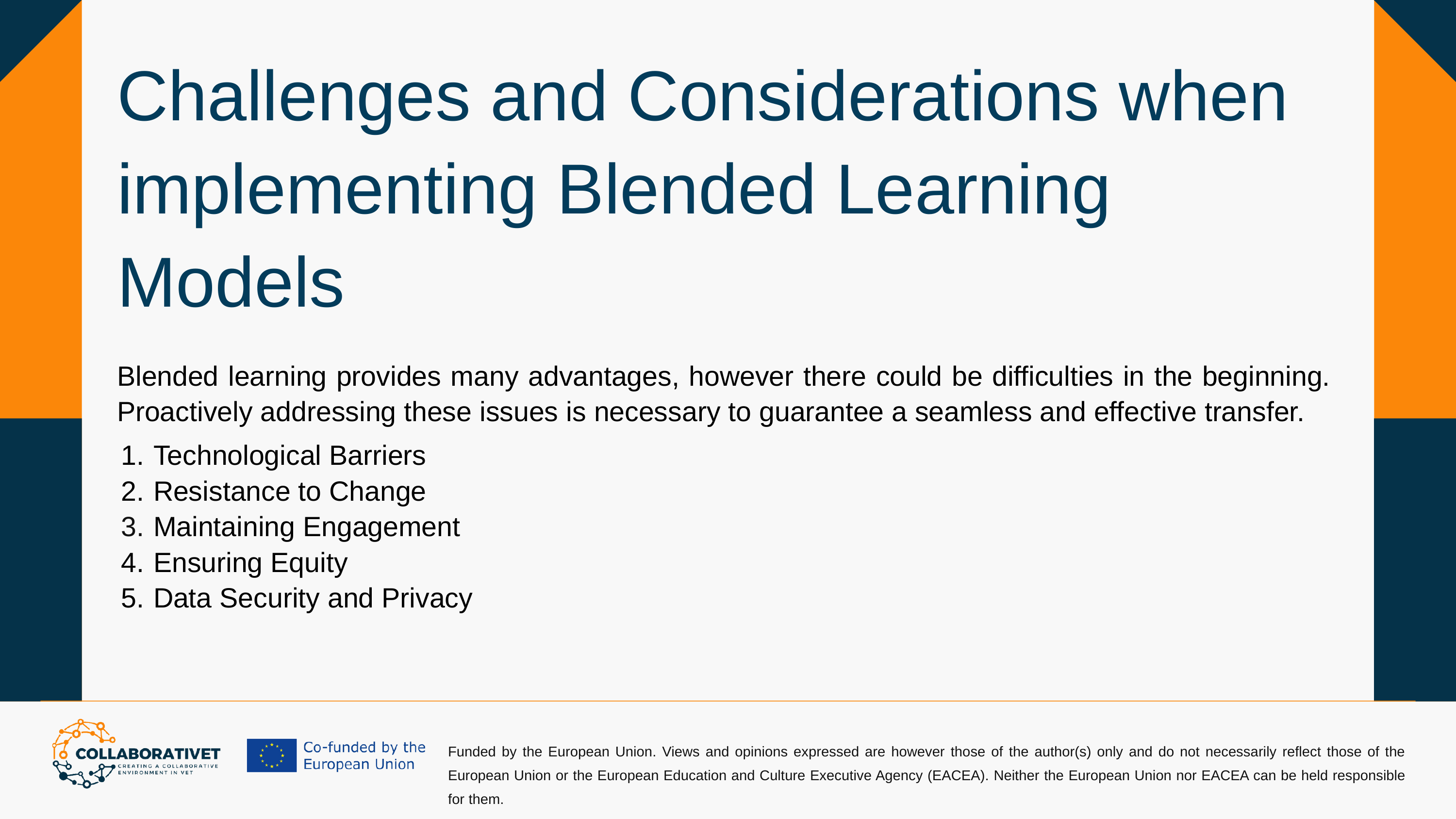

Challenges and Considerations when implementing Blended Learning Models
Blended learning provides many advantages, however there could be difficulties in the beginning. Proactively addressing these issues is necessary to guarantee a seamless and effective transfer.
Technological Barriers
Resistance to Change
Maintaining Engagement
Ensuring Equity
Data Security and Privacy

Funded by the European Union. Views and opinions expressed are however those of the author(s) only and do not necessarily reflect those of the European Union or the European Education and Culture Executive Agency (EACEA). Neither the European Union nor EACEA can be held responsible for them.